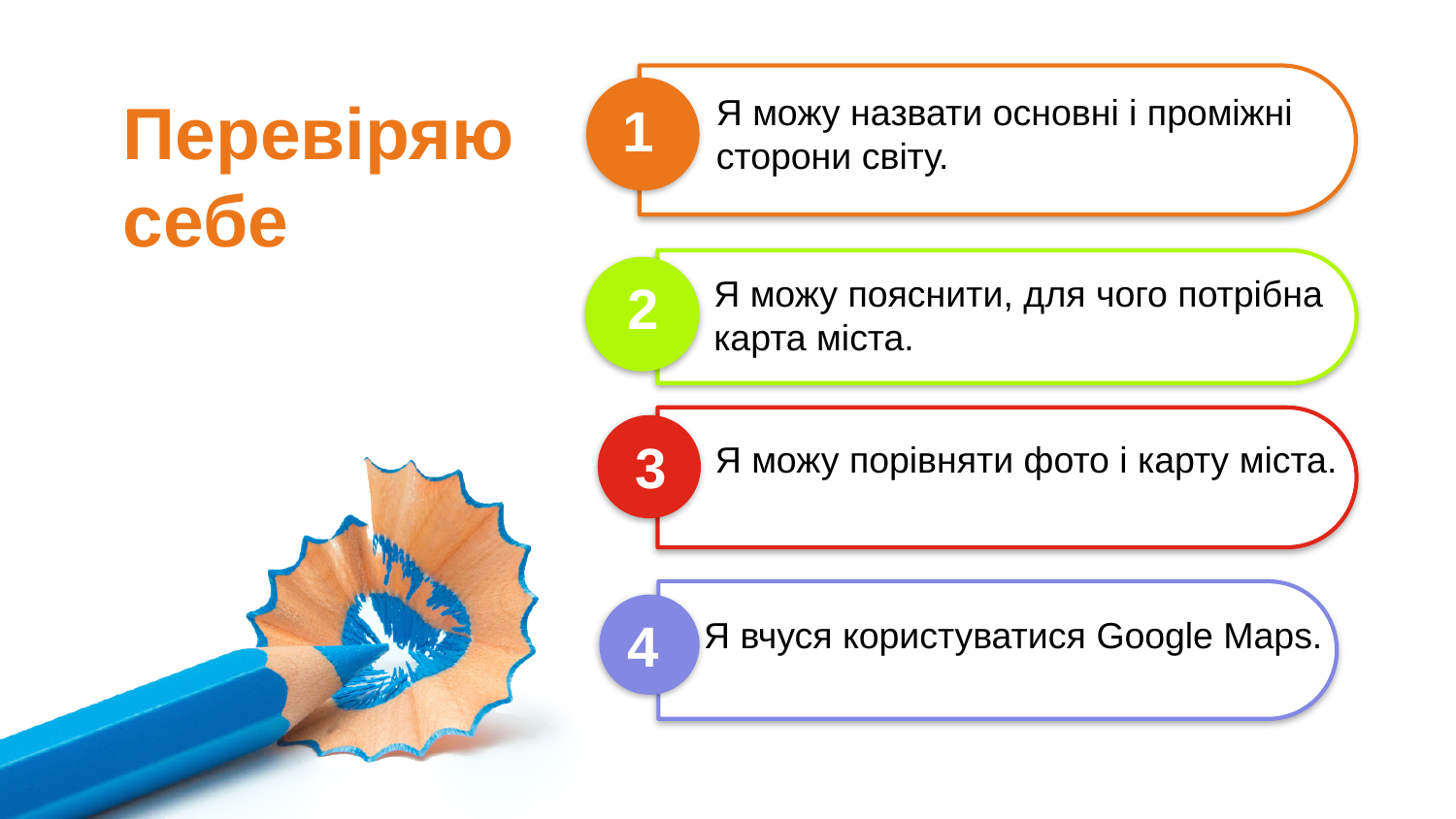

Перевіряю себе

Я можу назвати основні і проміжні
сторони світу.
1

Я можу пояснити, для чого потрібна
карта міста.
2

3
Я можу порівняти фото і карту міста.

4
Я вчуся користуватися Google Maps.